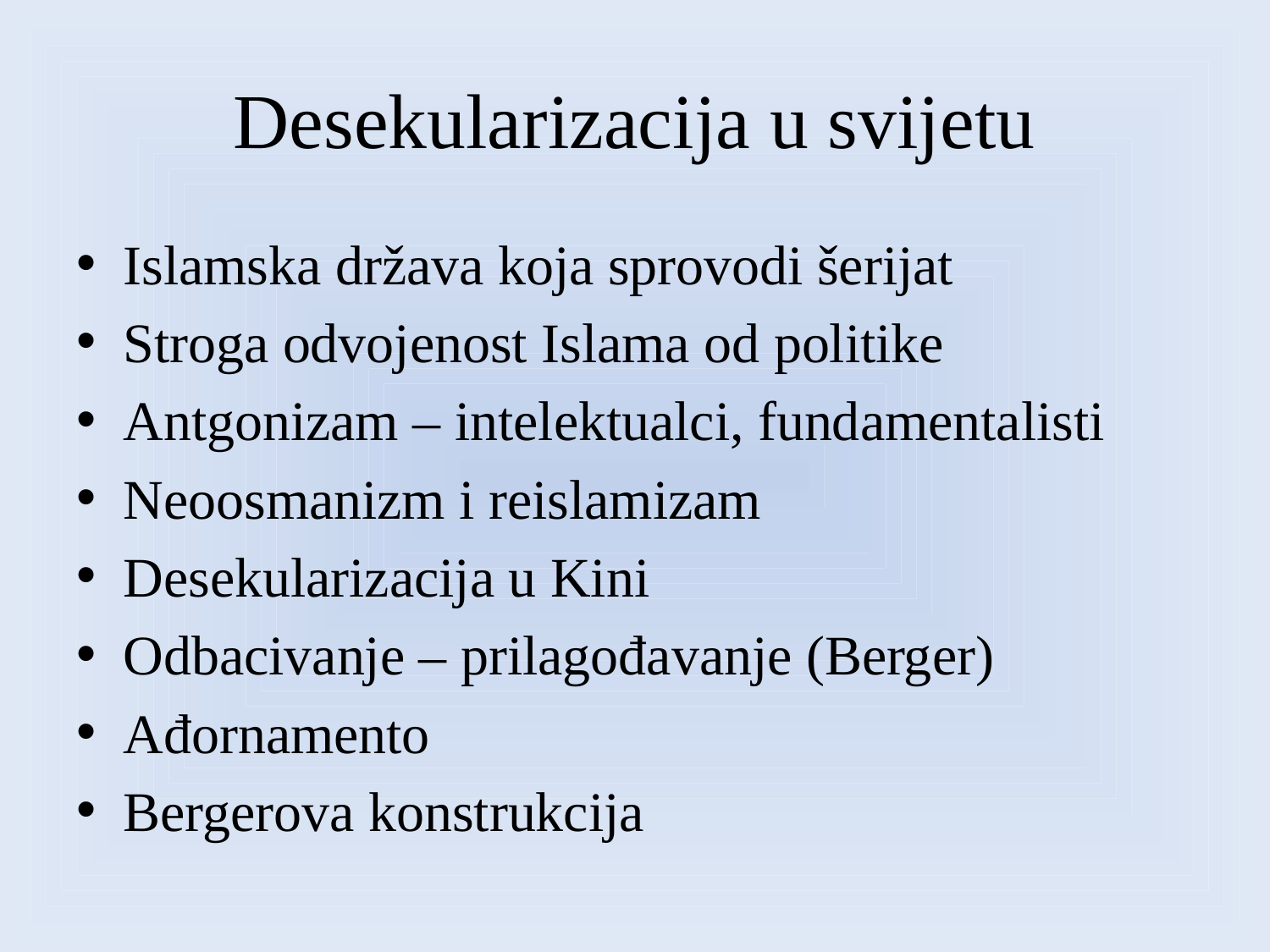

# Desekularizacija u svijetu
Islamska država koja sprovodi šerijat
Stroga odvojenost Islama od politike
Antgonizam – intelektualci, fundamentalisti
Neoosmanizm i reislamizam
Desekularizacija u Kini
Odbacivanje – prilagođavanje (Berger)
Ađornamento
Bergerova konstrukcija